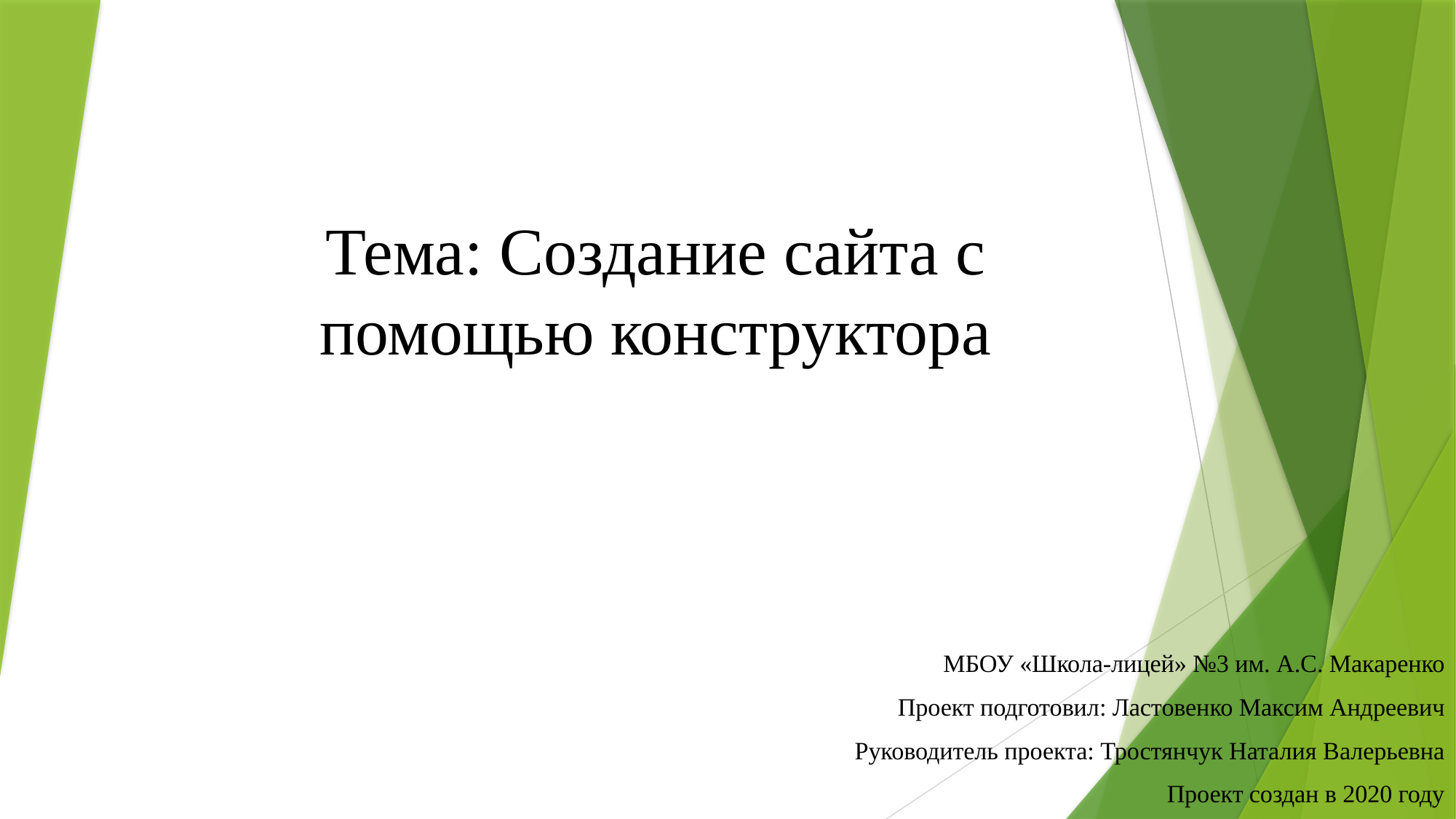

# Тема: Создание сайта с помощью конструктора
МБОУ «Школа-лицей» №3 им. А.С. Макаренко
Проект подготовил: Ластовенко Максим Андреевич
Руководитель проекта: Тростянчук Наталия Валерьевна
Проект создан в 2020 году